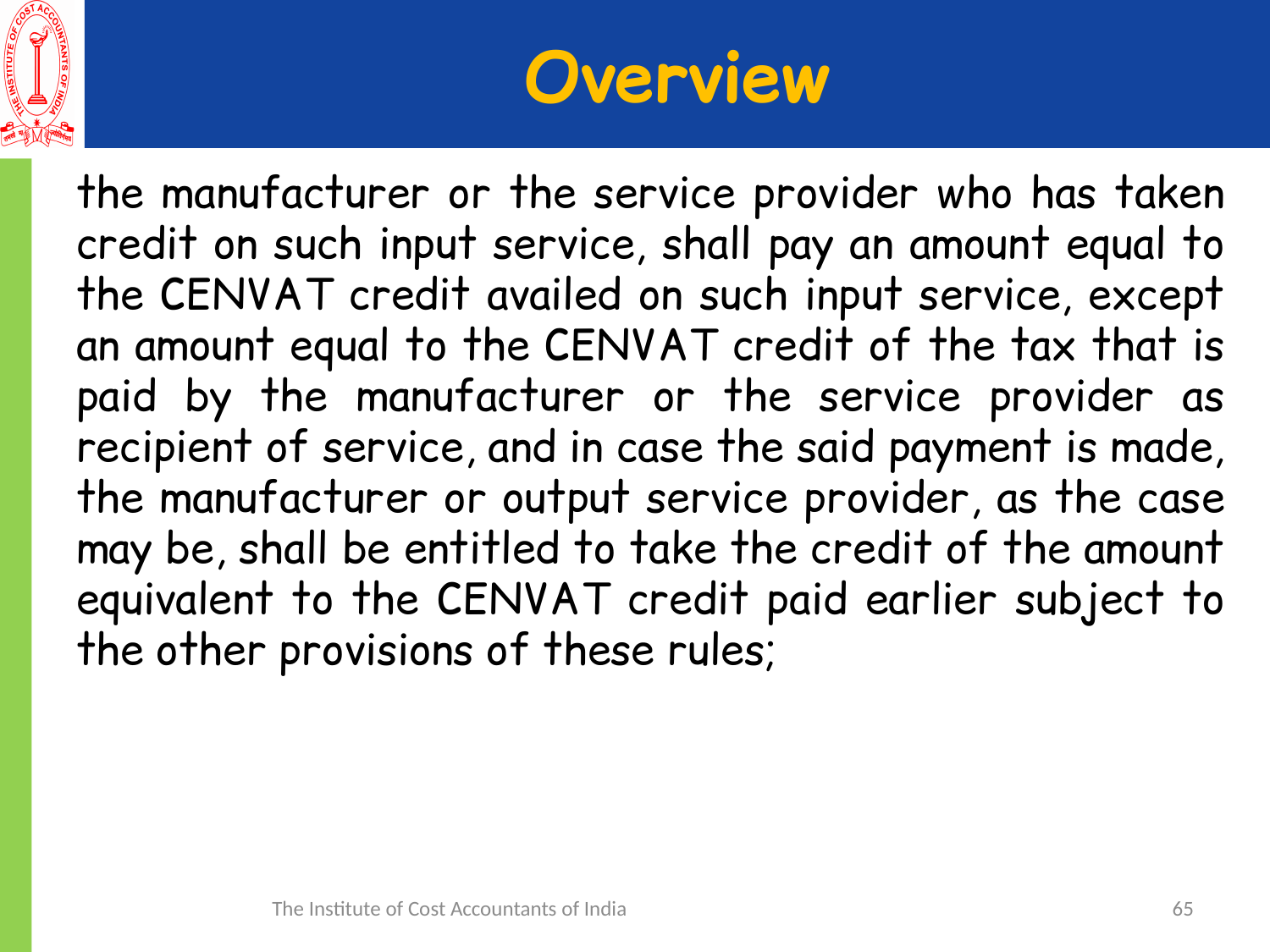

# Overview
the manufacturer or the service provider who has taken credit on such input service, shall pay an amount equal to the CENVAT credit availed on such input service, except an amount equal to the CENVAT credit of the tax that is paid by the manufacturer or the service provider as recipient of service, and in case the said payment is made, the manufacturer or output service provider, as the case may be, shall be entitled to take the credit of the amount equivalent to the CENVAT credit paid earlier subject to the other provisions of these rules;
The Institute of Cost Accountants of India
65